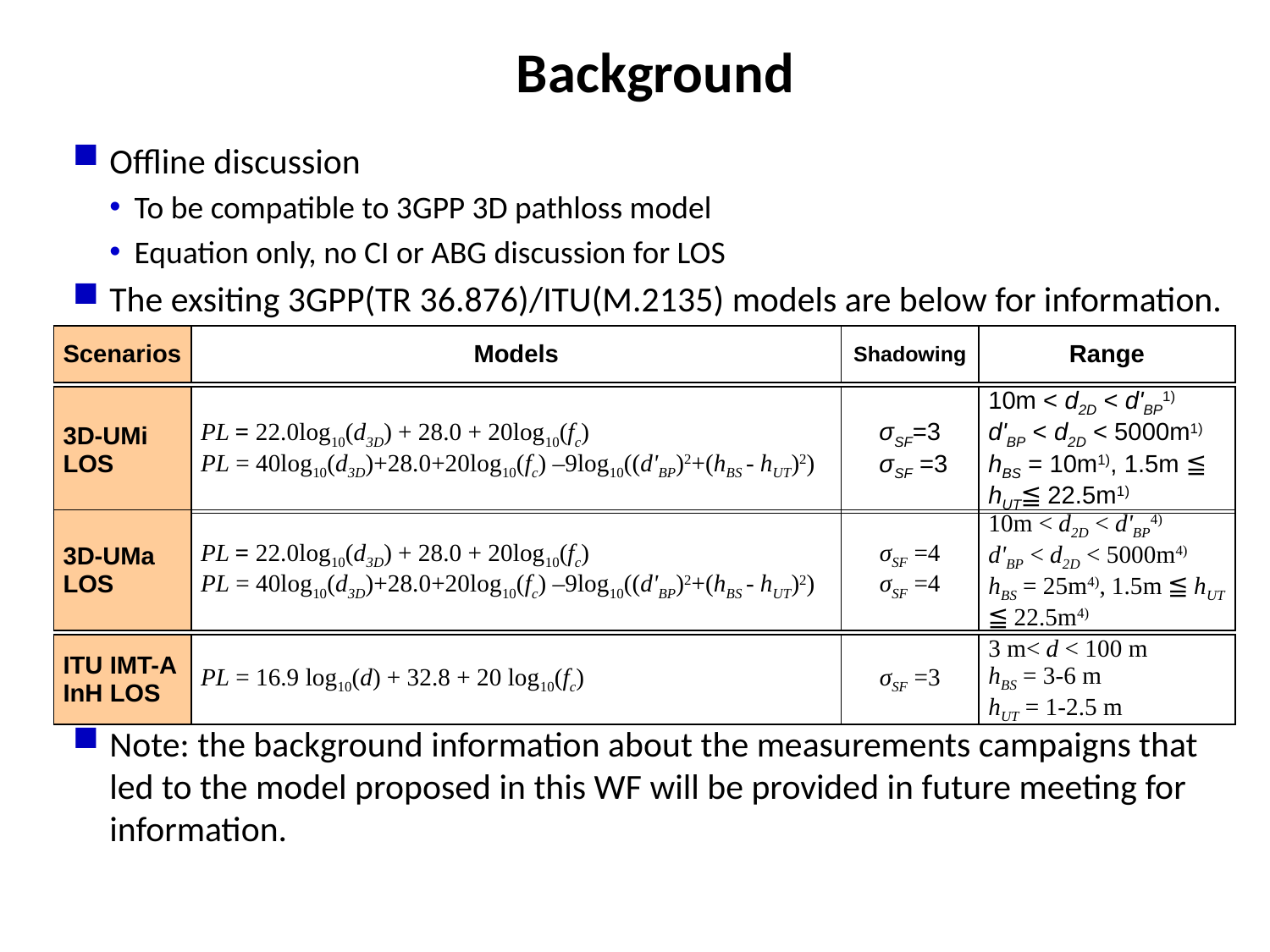

# Background
Offline discussion
To be compatible to 3GPP 3D pathloss model
Equation only, no CI or ABG discussion for LOS
The exsiting 3GPP(TR 36.876)/ITU(M.2135) models are below for information.

Note: the background information about the measurements campaigns that led to the model proposed in this WF will be provided in future meeting for information.
| Scenarios | Models | Shadowing | Range |
| --- | --- | --- | --- |
| 3D-UMi LOS | PL = 22.0log10(d3D) + 28.0 + 20log10(fc) PL = 40log10(d3D)+28.0+20log10(fc) –9log10((d'BP)2+(hBS - hUT)2) | σSF=3 σSF =3 | 10m < d2D < d'BP1) d'BP < d2D < 5000m1) hBS = 10m1), 1.5m ≦ hUT≦ 22.5m1) |
| --- | --- | --- | --- |
| 3D-UMa LOS | PL = 22.0log10(d3D) + 28.0 + 20log10(fc) PL = 40log10(d3D)+28.0+20log10(fc) –9log10((d'BP)2+(hBS - hUT)2) | σSF =4 σSF =4 | 10m < d2D < d'BP4) d'BP < d2D < 5000m4) hBS = 25m4), 1.5m ≦ hUT ≦ 22.5m4) |
| --- | --- | --- | --- |
| ITU IMT-A InH LOS | PL = 16.9 log10(d) + 32.8 + 20 log10(fc) | σSF =3 | 3 m< d < 100 m hBS = 3-6 m hUT = 1-2.5 m |
| --- | --- | --- | --- |